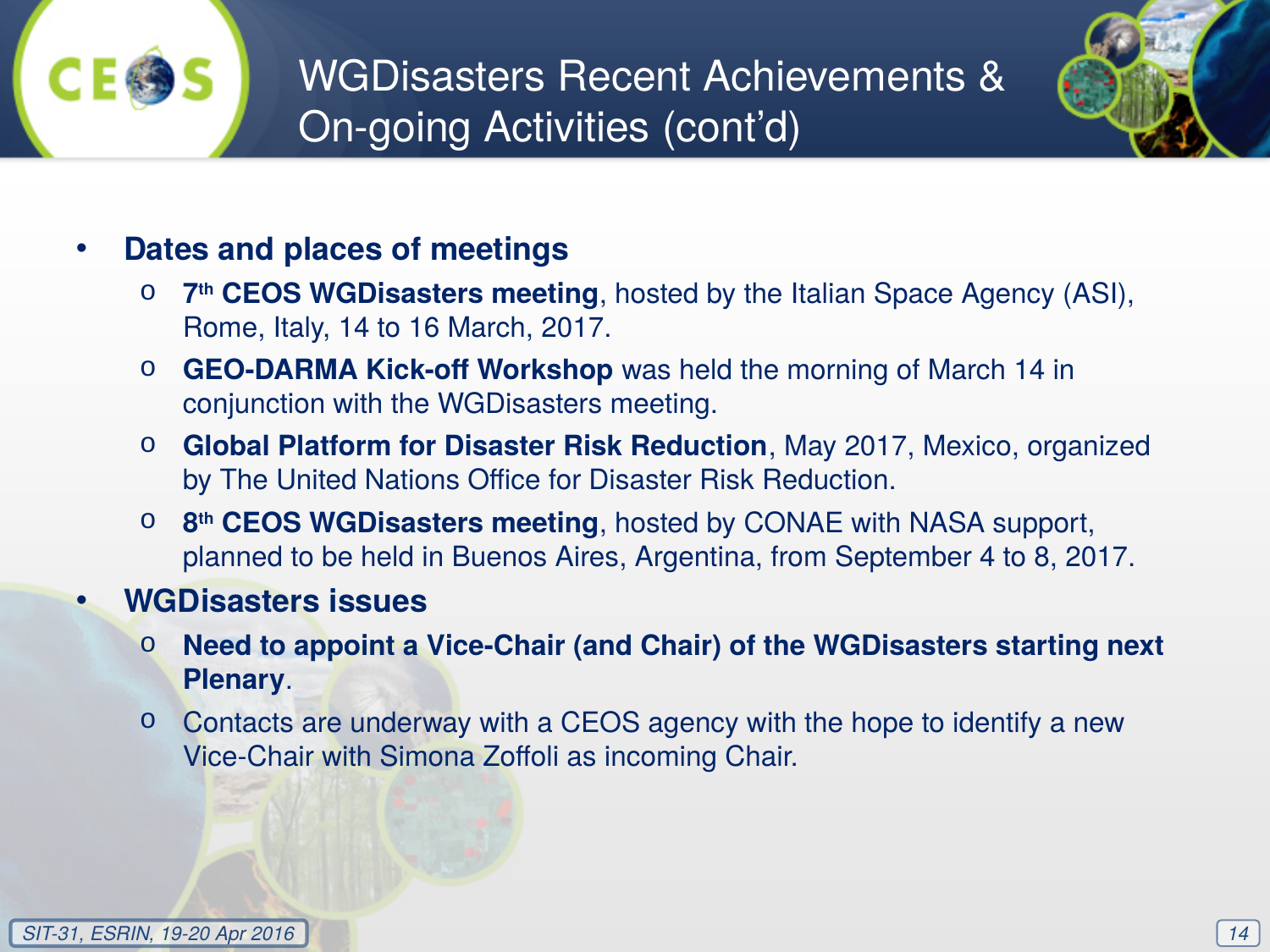

WGDisasters Recent Achievements & On-going Activities (cont’d)

Dates and places of meetings
7th CEOS WGDisasters meeting, hosted by the Italian Space Agency (ASI), Rome, Italy, 14 to 16 March, 2017.
GEO-DARMA Kick-off Workshop was held the morning of March 14 in conjunction with the WGDisasters meeting.
Global Platform for Disaster Risk Reduction, May 2017, Mexico, organized by The United Nations Office for Disaster Risk Reduction.
8th CEOS WGDisasters meeting, hosted by CONAE with NASA support, planned to be held in Buenos Aires, Argentina, from September 4 to 8, 2017.
WGDisasters issues
Need to appoint a Vice-Chair (and Chair) of the WGDisasters starting next Plenary.
Contacts are underway with a CEOS agency with the hope to identify a new Vice-Chair with Simona Zoffoli as incoming Chair.
14